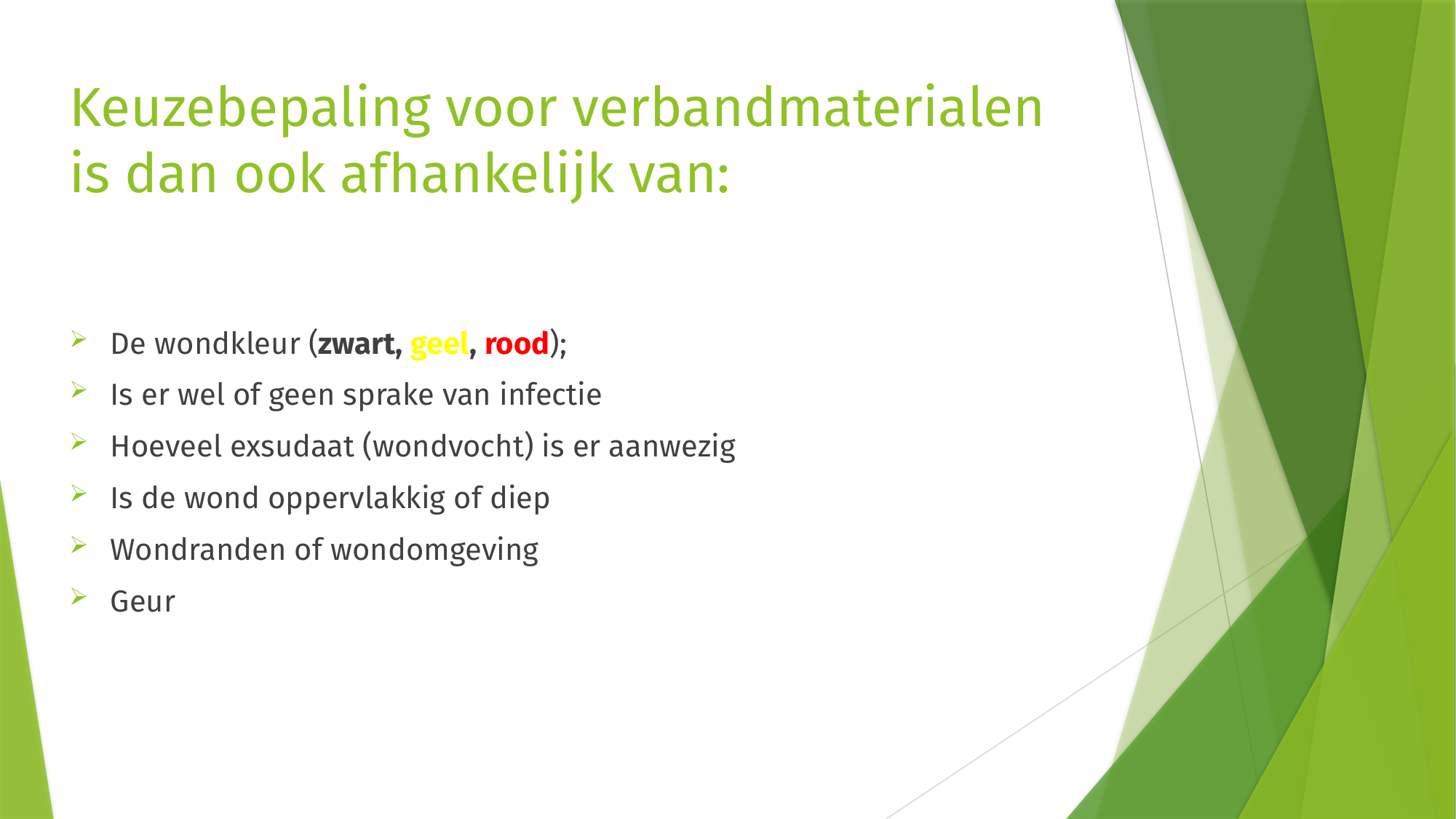

# Keuzebepaling voor verbandmaterialen is dan ook afhankelijk van:
De wondkleur (zwart, geel, rood);
Is er wel of geen sprake van infectie
Hoeveel exsudaat (wondvocht) is er aanwezig
Is de wond oppervlakkig of diep
Wondranden of wondomgeving
Geur